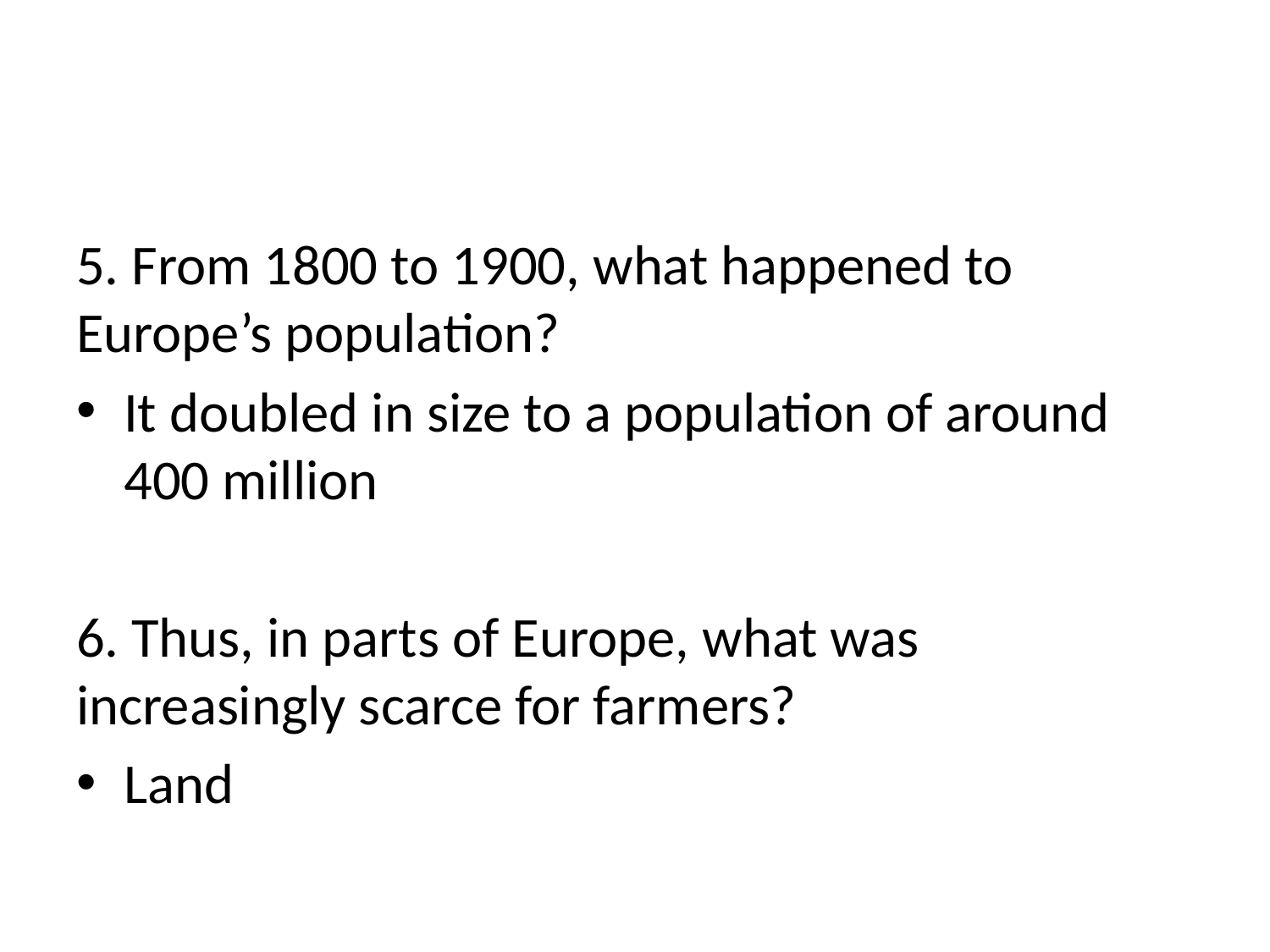

#
5. From 1800 to 1900, what happened to Europe’s population?
It doubled in size to a population of around 400 million

6. Thus, in parts of Europe, what was increasingly scarce for farmers?
Land